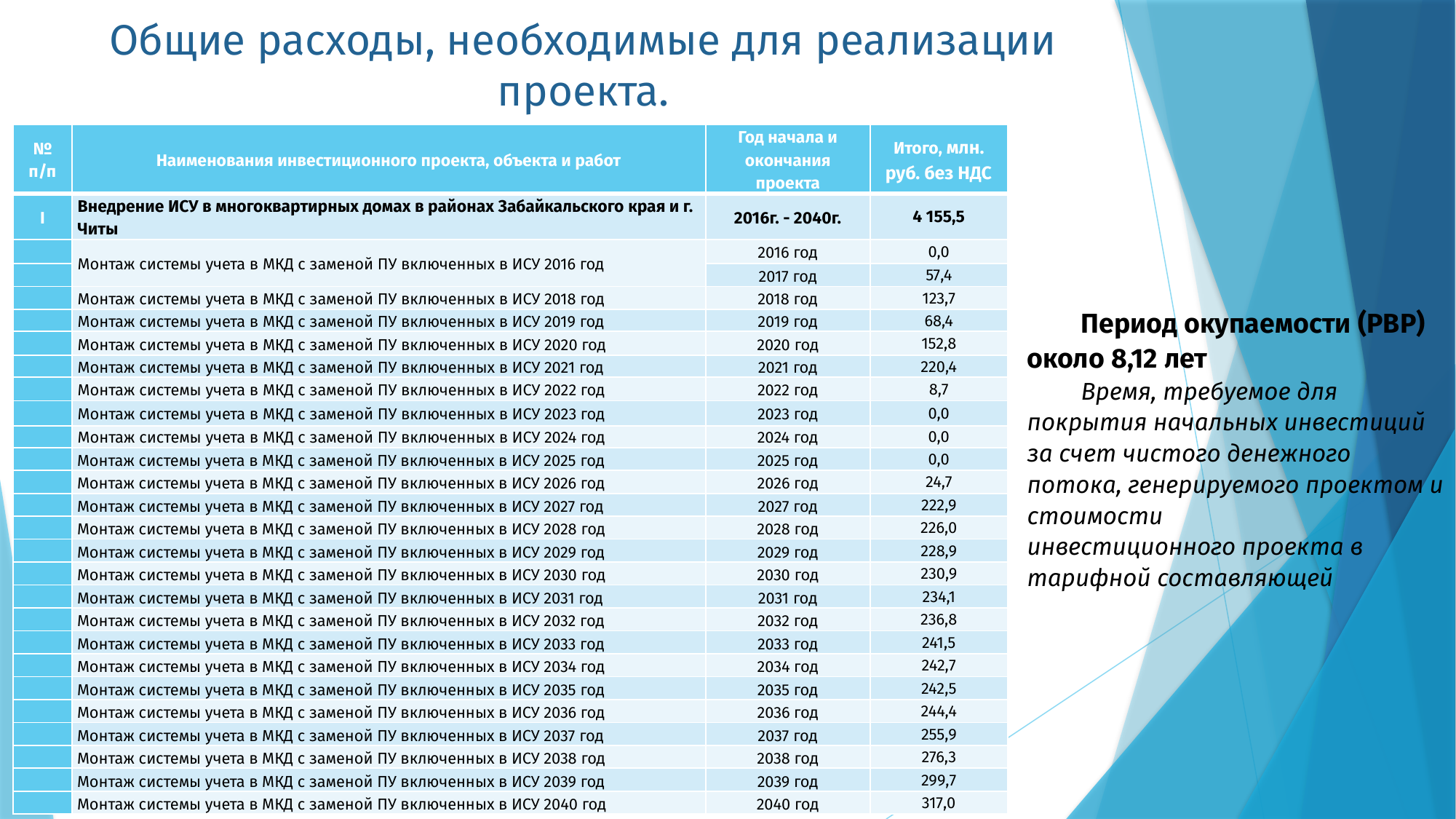

# Общие расходы, необходимые для реализации проекта.
| № п/п | Наименования инвестиционного проекта, объекта и работ | Год начала и окончания проекта | Итого, млн. руб. без НДС |
| --- | --- | --- | --- |
| I | Внедрение ИСУ в многоквартирных домах в районах Забайкальского края и г. Читы | 2016г. - 2040г. | 4 155,5 |
|  | Монтаж системы учета в МКД с заменой ПУ включенных в ИСУ 2016 год | 2016 год | 0,0 |
|  |  | 2017 год | 57,4 |
|  | Монтаж системы учета в МКД с заменой ПУ включенных в ИСУ 2018 год | 2018 год | 123,7 |
|  | Монтаж системы учета в МКД с заменой ПУ включенных в ИСУ 2019 год | 2019 год | 68,4 |
|  | Монтаж системы учета в МКД с заменой ПУ включенных в ИСУ 2020 год | 2020 год | 152,8 |
|  | Монтаж системы учета в МКД с заменой ПУ включенных в ИСУ 2021 год | 2021 год | 220,4 |
|  | Монтаж системы учета в МКД с заменой ПУ включенных в ИСУ 2022 год | 2022 год | 8,7 |
|  | Монтаж системы учета в МКД с заменой ПУ включенных в ИСУ 2023 год | 2023 год | 0,0 |
|  | Монтаж системы учета в МКД с заменой ПУ включенных в ИСУ 2024 год | 2024 год | 0,0 |
|  | Монтаж системы учета в МКД с заменой ПУ включенных в ИСУ 2025 год | 2025 год | 0,0 |
|  | Монтаж системы учета в МКД с заменой ПУ включенных в ИСУ 2026 год | 2026 год | 24,7 |
|  | Монтаж системы учета в МКД с заменой ПУ включенных в ИСУ 2027 год | 2027 год | 222,9 |
|  | Монтаж системы учета в МКД с заменой ПУ включенных в ИСУ 2028 год | 2028 год | 226,0 |
|  | Монтаж системы учета в МКД с заменой ПУ включенных в ИСУ 2029 год | 2029 год | 228,9 |
|  | Монтаж системы учета в МКД с заменой ПУ включенных в ИСУ 2030 год | 2030 год | 230,9 |
|  | Монтаж системы учета в МКД с заменой ПУ включенных в ИСУ 2031 год | 2031 год | 234,1 |
|  | Монтаж системы учета в МКД с заменой ПУ включенных в ИСУ 2032 год | 2032 год | 236,8 |
|  | Монтаж системы учета в МКД с заменой ПУ включенных в ИСУ 2033 год | 2033 год | 241,5 |
|  | Монтаж системы учета в МКД с заменой ПУ включенных в ИСУ 2034 год | 2034 год | 242,7 |
|  | Монтаж системы учета в МКД с заменой ПУ включенных в ИСУ 2035 год | 2035 год | 242,5 |
|  | Монтаж системы учета в МКД с заменой ПУ включенных в ИСУ 2036 год | 2036 год | 244,4 |
|  | Монтаж системы учета в МКД с заменой ПУ включенных в ИСУ 2037 год | 2037 год | 255,9 |
|  | Монтаж системы учета в МКД с заменой ПУ включенных в ИСУ 2038 год | 2038 год | 276,3 |
|  | Монтаж системы учета в МКД с заменой ПУ включенных в ИСУ 2039 год | 2039 год | 299,7 |
|  | Монтаж системы учета в МКД с заменой ПУ включенных в ИСУ 2040 год | 2040 год | 317,0 |
Период окупаемости (PBP) около 8,12 лет
Время, требуемое для покрытия начальных инвестиций за счет чистого денежного потока, генерируемого проектом и стоимости	инвестиционного проекта в тарифной составляющей